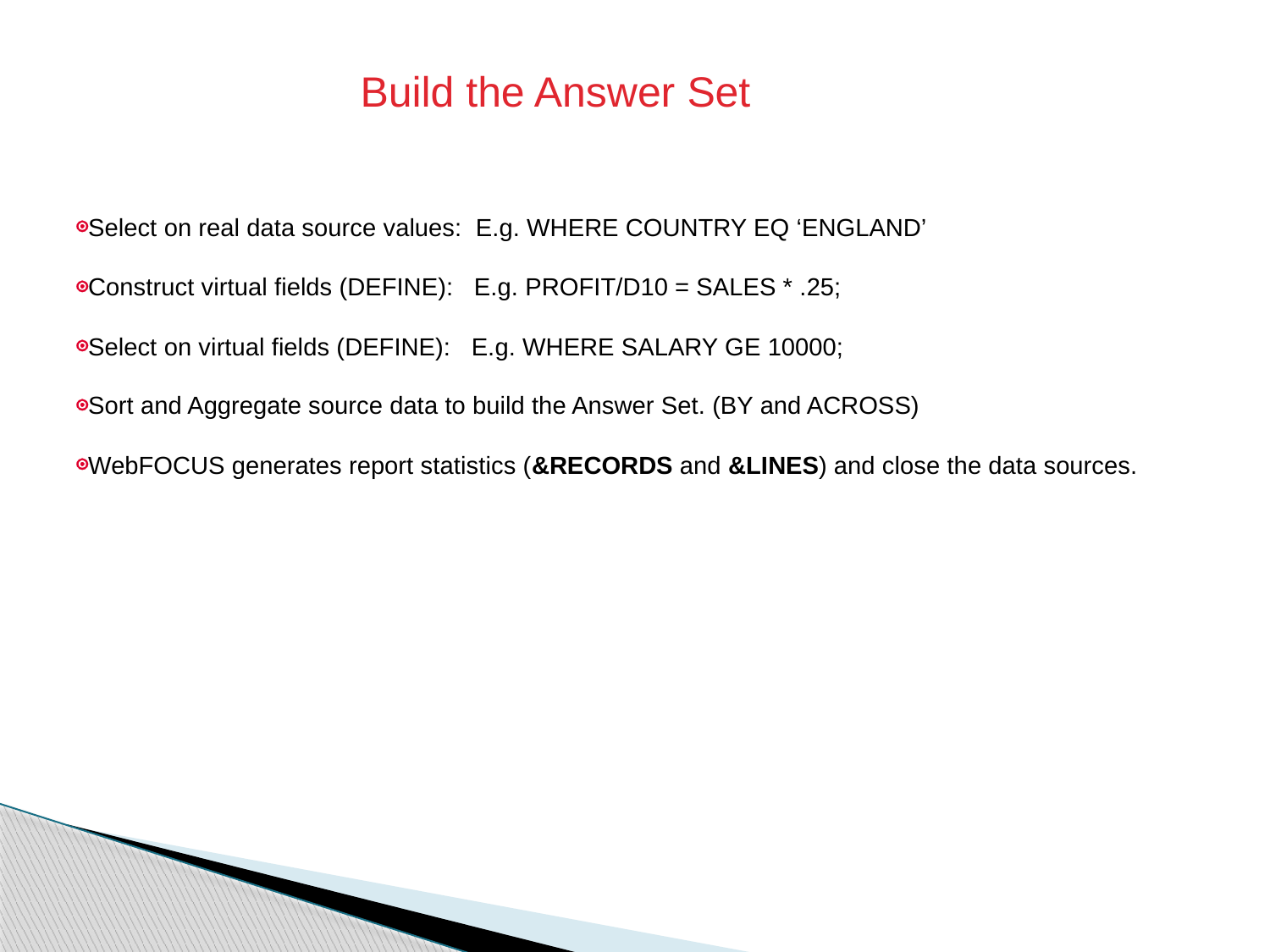

Build the Answer Set
Select on real data source values:  E.g. WHERE COUNTRY EQ ‘ENGLAND’

Construct virtual fields (DEFINE):   E.g. PROFIT/D10 = SALES * .25;

Select on virtual fields (DEFINE):   E.g. WHERE SALARY GE 10000;

Sort and Aggregate source data to build the Answer Set. (BY and ACROSS)

WebFOCUS generates report statistics (&RECORDS and &LINES) and close the data sources.

58